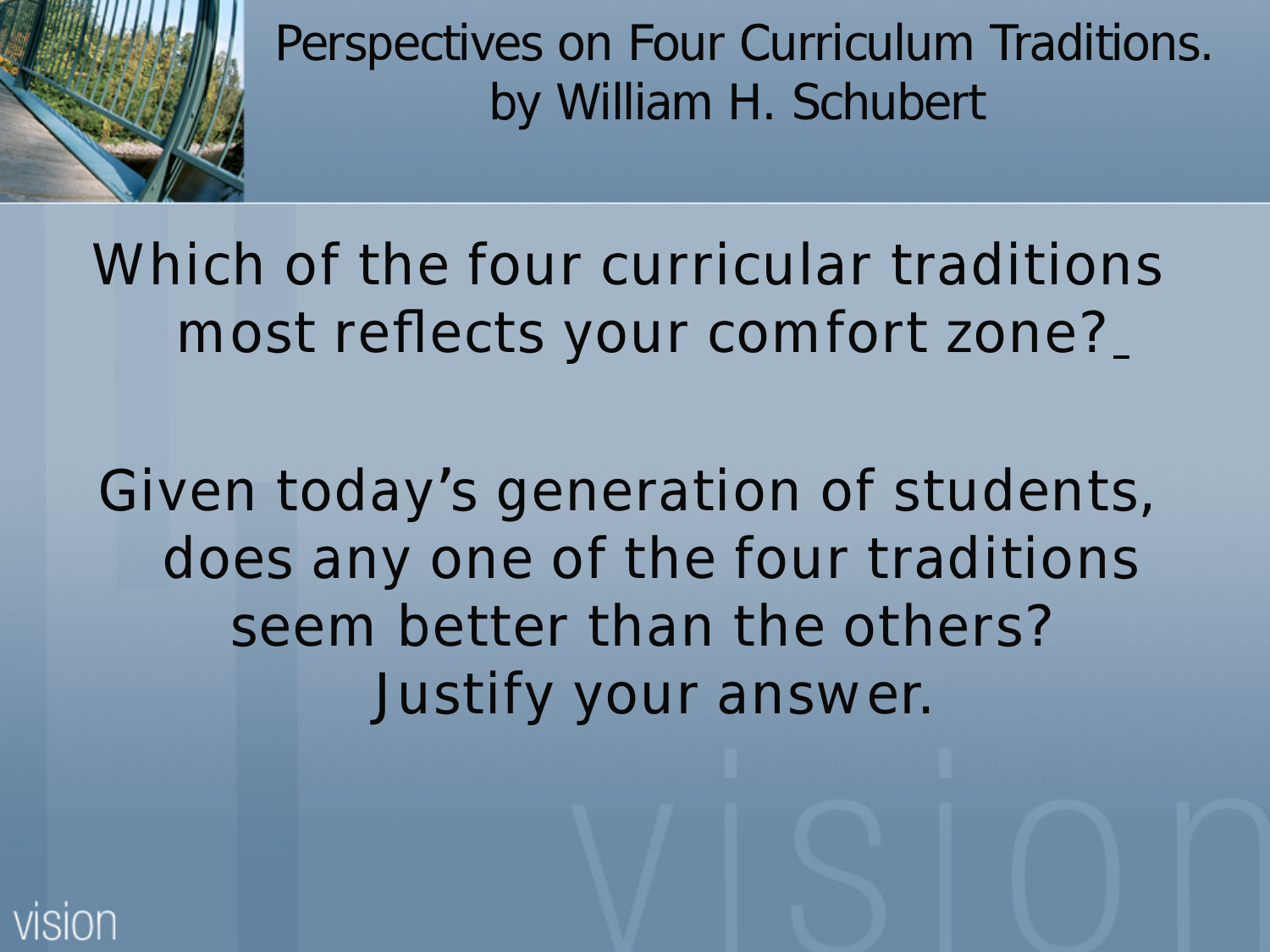

# Perspectives on Four Curriculum Traditions. by William H. Schubert
Which of the four curricular traditions most reflects your comfort zone?

Given today’s generation of students, does any one of the four traditions seem better than the others?  Justify your answer.